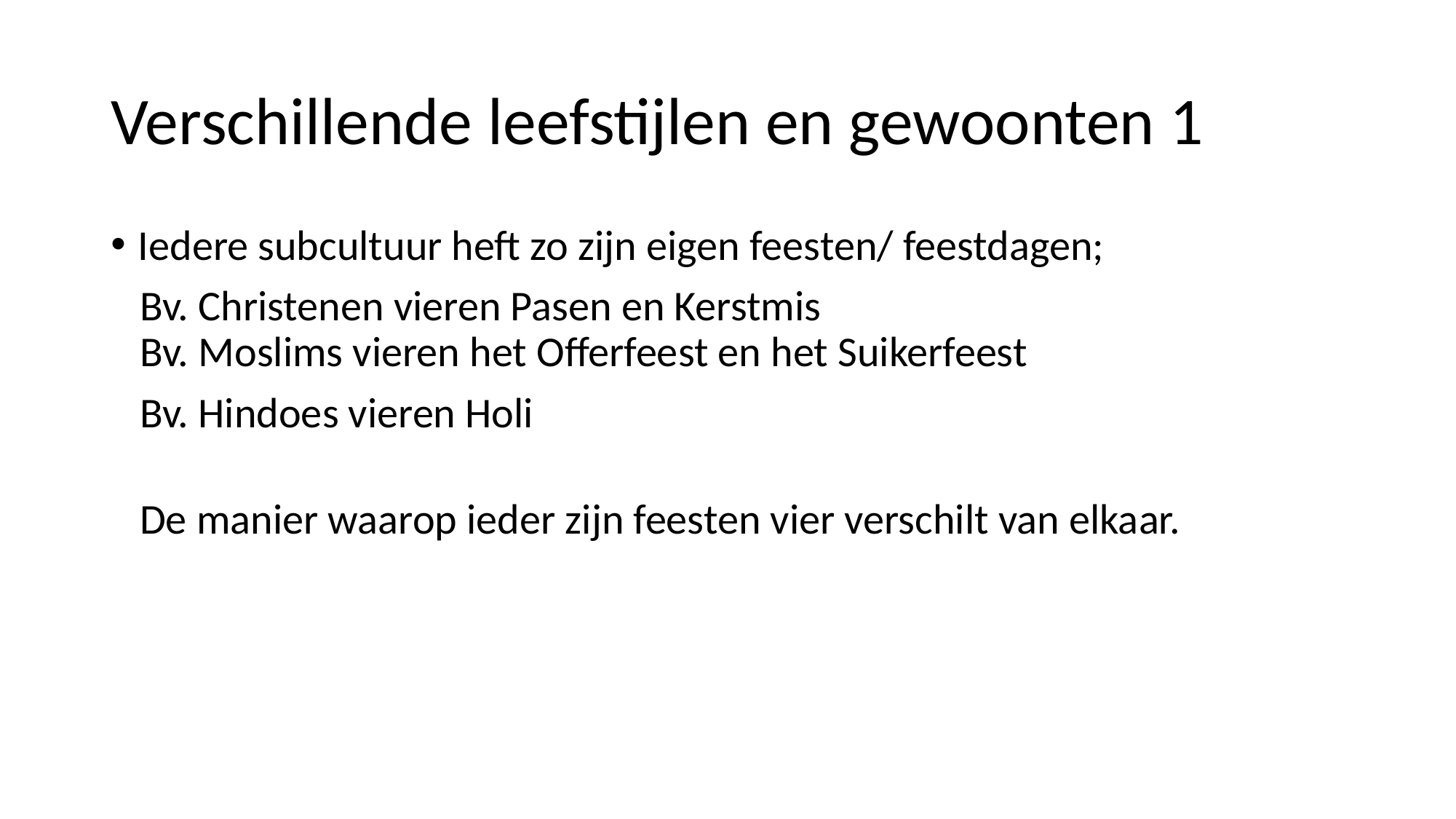

# Verschillende leefstijlen en gewoonten 1
Iedere subcultuur heft zo zijn eigen feesten/ feestdagen;
   Bv. Christenen vieren Pasen en Kerstmis
   Bv. Moslims vieren het Offerfeest en het Suikerfeest
   Bv. Hindoes vieren Holi
   De manier waarop ieder zijn feesten vier verschilt van elkaar.